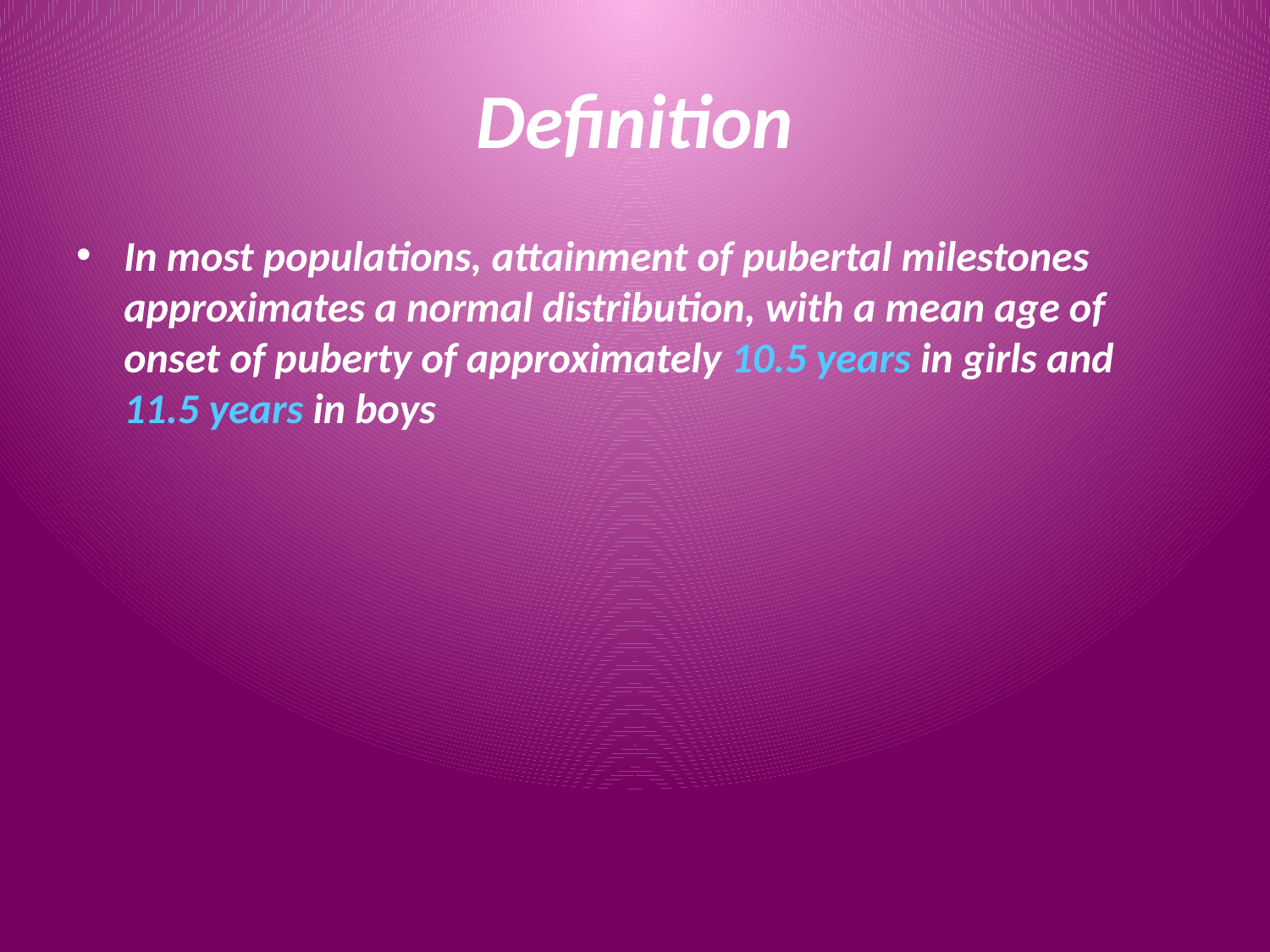

# Definition
In most populations, attainment of pubertal milestones approximates a normal distribution, with a mean age of onset of puberty of approximately 10.5 years in girls and 11.5 years in boys